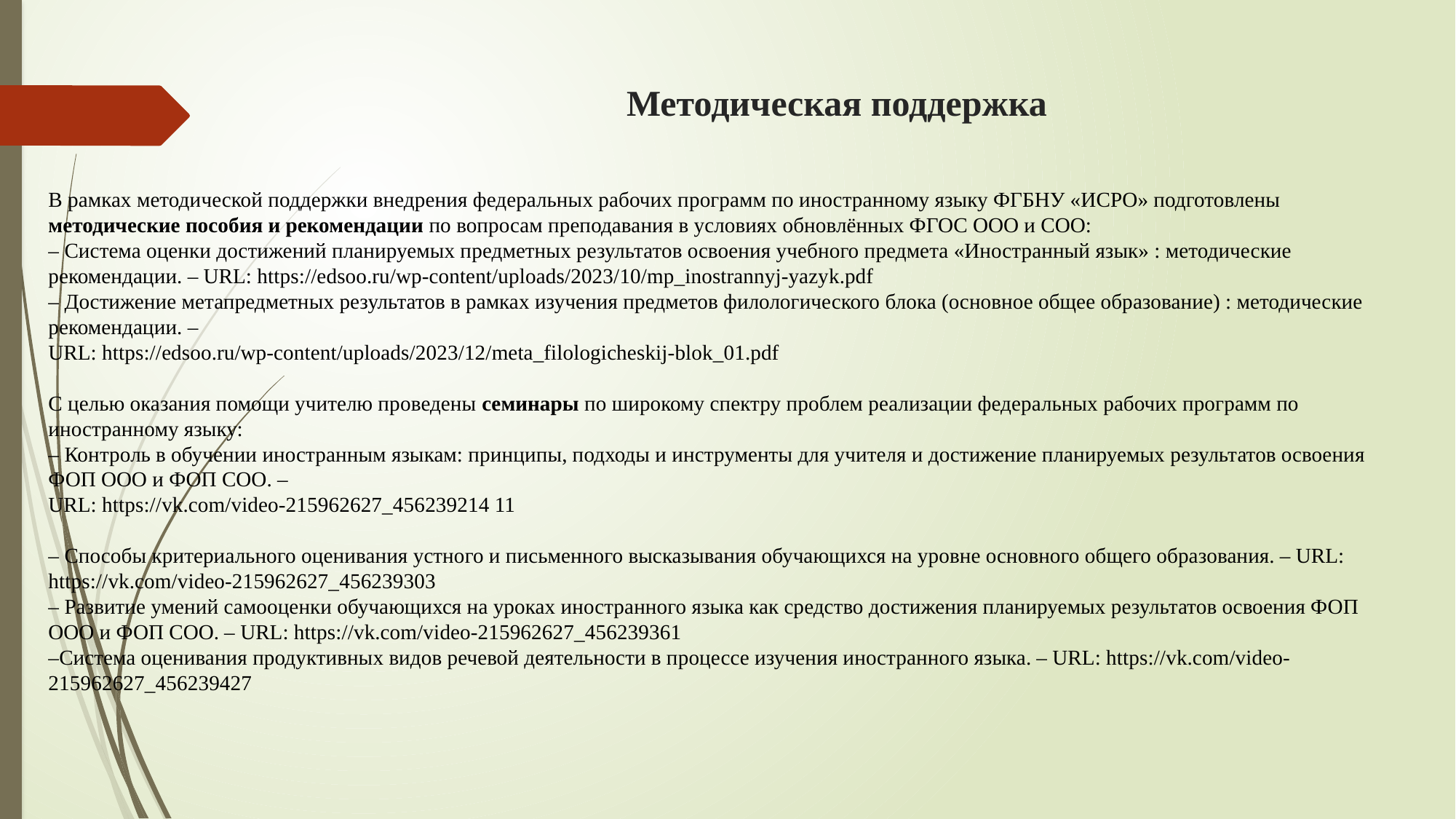

# Методическая поддержка
В рамках методической поддержки внедрения федеральных рабочих программ по иностранному языку ФГБНУ «ИСРО» подготовлены методические пособия и рекомендации по вопросам преподавания в условиях обновлённых ФГОС ООО и СОО:
– Система оценки достижений планируемых предметных результатов освоения учебного предмета «Иностранный язык» : методические рекомендации. – URL: https://edsoo.ru/wp-content/uploads/2023/10/mp_inostrannyj-yazyk.pdf
– Достижение метапредметных результатов в рамках изучения предметов филологического блока (основное общее образование) : методические рекомендации. –
URL: https://edsoo.ru/wp-content/uploads/2023/12/meta_filologicheskij-blok_01.pdf

С целью оказания помощи учителю проведены семинары по широкому спектру проблем реализации федеральных рабочих программ по иностранному языку:
– Контроль в обучении иностранным языкам: принципы, подходы и инструменты для учителя и достижение планируемых результатов освоения ФОП ООО и ФОП СОО. –
URL: https://vk.com/video-215962627_456239214 11

– Способы критериального оценивания устного и письменного высказывания обучающихся на уровне основного общего образования. – URL: https://vk.com/video-215962627_456239303
– Развитие умений самооценки обучающихся на уроках иностранного языка как средство достижения планируемых результатов освоения ФОП ООО и ФОП СОО. – URL: https://vk.com/video-215962627_456239361
–Система оценивания продуктивных видов речевой деятельности в процессе изучения иностранного языка. – URL: https://vk.com/video-215962627_456239427